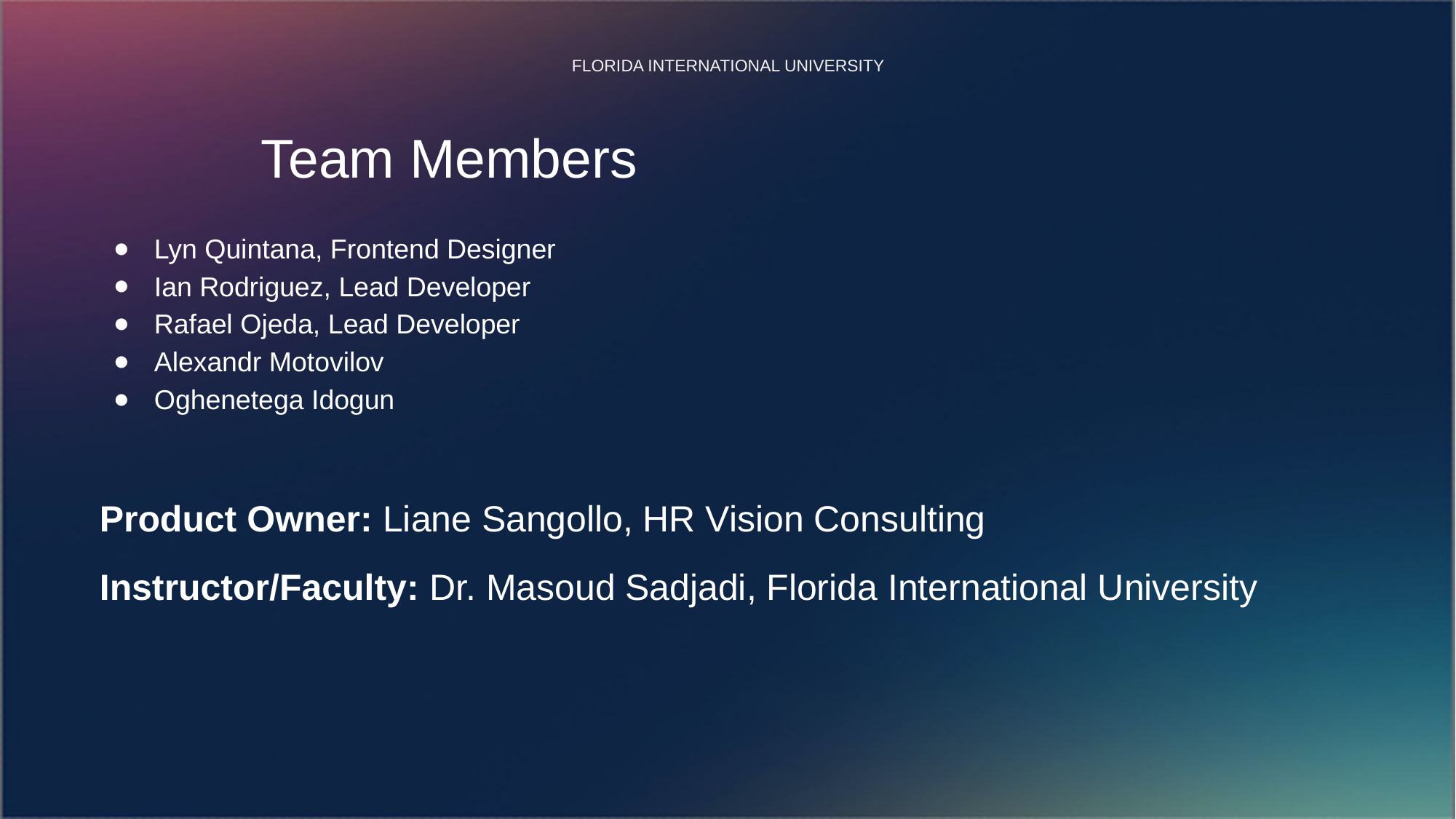

# Team Members
Lyn Quintana, Frontend Designer
Ian Rodriguez, Lead Developer
Rafael Ojeda, Lead Developer
Alexandr Motovilov
Oghenetega Idogun

Product Owner: Liane Sangollo, HR Vision Consulting
Instructor/Faculty: Dr. Masoud Sadjadi, Florida International University